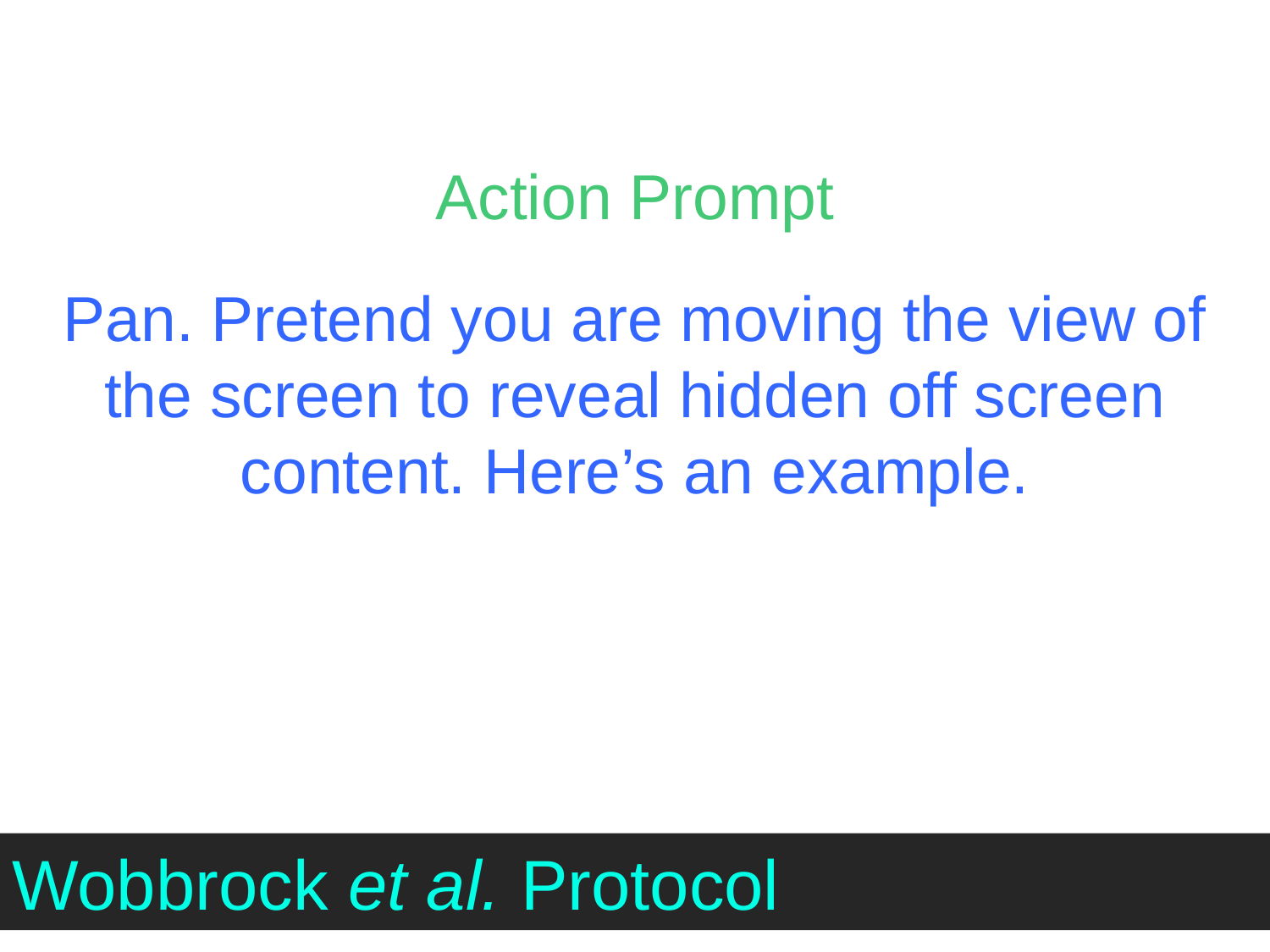

Action Prompt
Pan. Pretend you are moving the view of the screen to reveal hidden off screen content. Here’s an example.
Wobbrock et al. Protocol